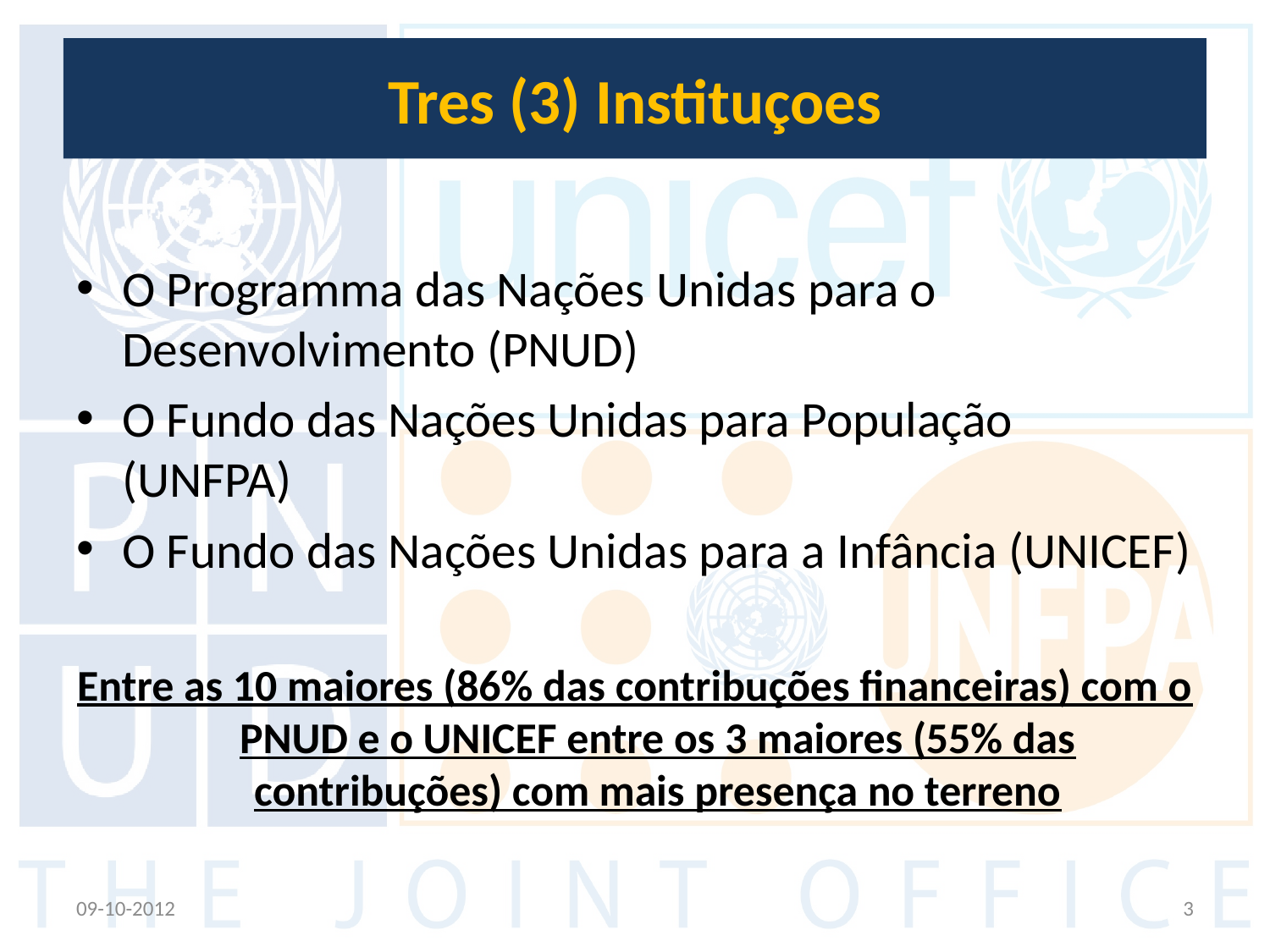

Tres (3) Instituçoes

O Programma das Nações Unidas para o Desenvolvimento (PNUD)
O Fundo das Nações Unidas para População (UNFPA)
O Fundo das Nações Unidas para a Infância (UNICEF)

Entre as 10 maiores (86% das contribuções financeiras) com o PNUD e o UNICEF entre os 3 maiores (55% das contribuções) com mais presença no terreno
09-10-2012
3